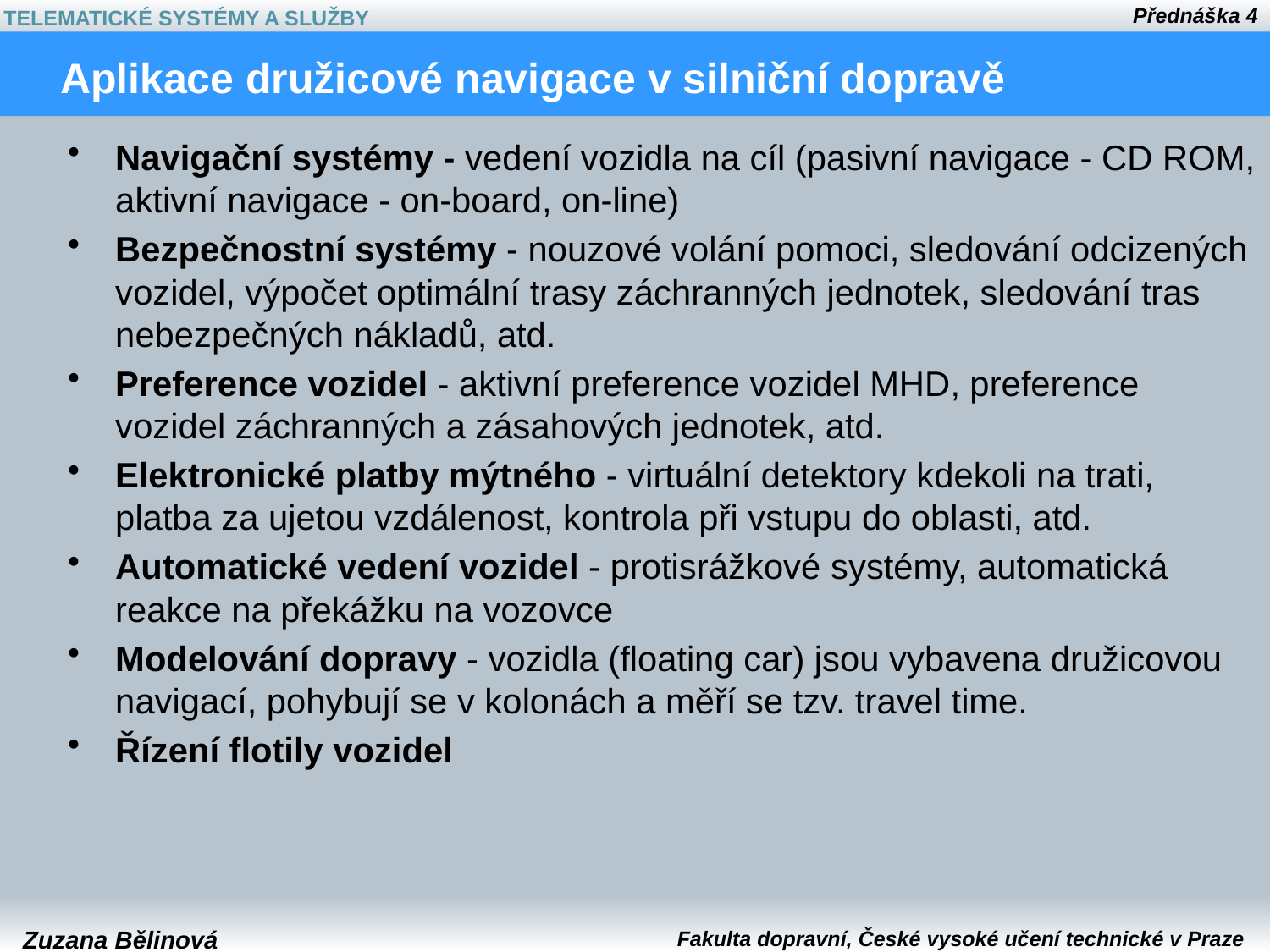

# Aplikace družicové navigace v silniční dopravě
Navigační systémy - vedení vozidla na cíl (pasivní navigace - CD ROM, aktivní navigace - on-board, on-line)
Bezpečnostní systémy - nouzové volání pomoci, sledování odcizených vozidel, výpočet optimální trasy záchranných jednotek, sledování tras nebezpečných nákladů, atd.
Preference vozidel - aktivní preference vozidel MHD, preference vozidel záchranných a zásahových jednotek, atd.
Elektronické platby mýtného - virtuální detektory kdekoli na trati, platba za ujetou vzdálenost, kontrola při vstupu do oblasti, atd.
Automatické vedení vozidel - protisrážkové systémy, automatická reakce na překážku na vozovce
Modelování dopravy - vozidla (floating car) jsou vybavena družicovou navigací, pohybují se v kolonách a měří se tzv. travel time.
Řízení flotily vozidel